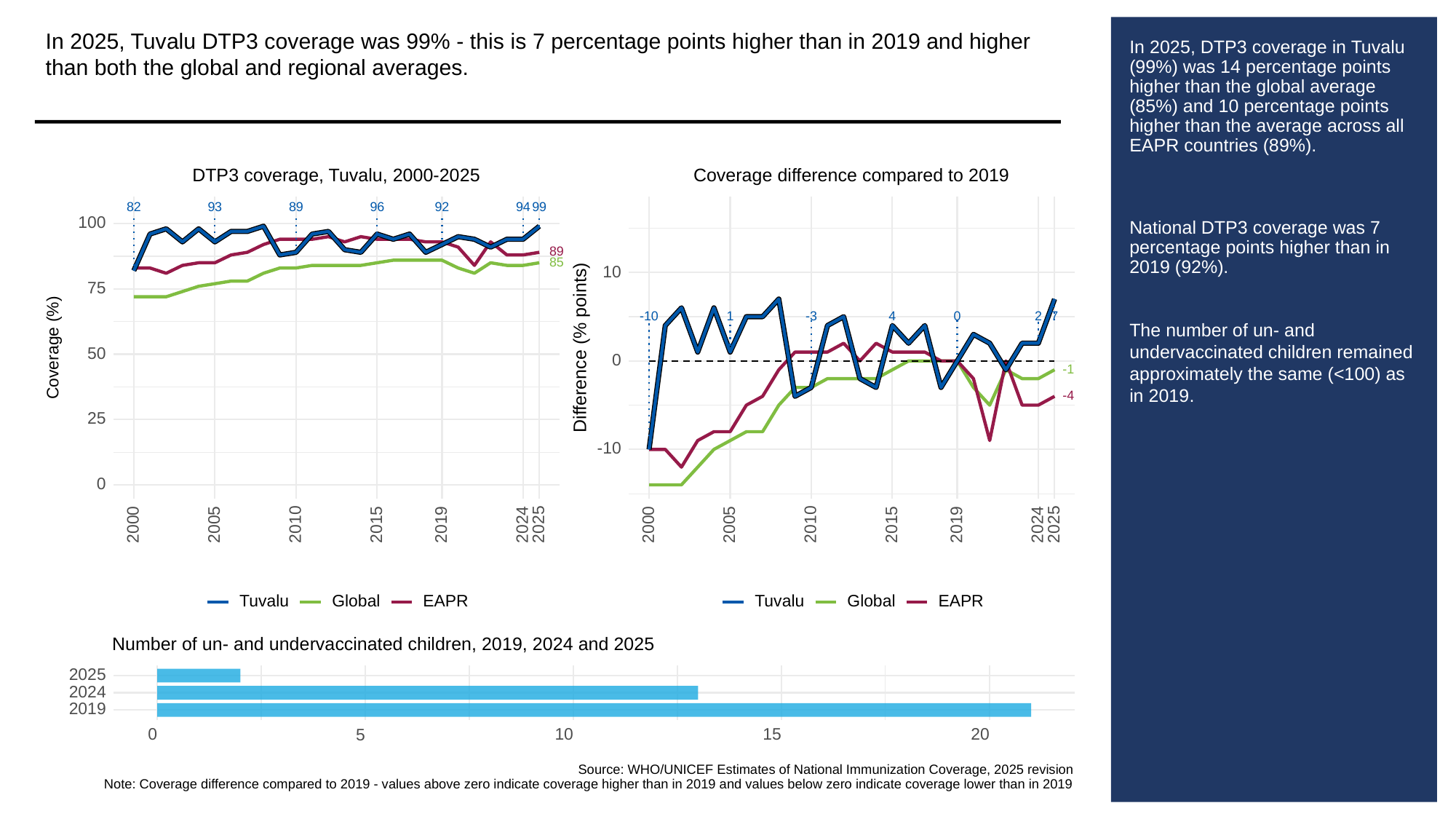

In 2025, Tuvalu DTP3 coverage was 99% - this is 7 percentage points higher than in 2019 and higher than both the global and regional averages.
# In 2025, DTP3 coverage in Tuvalu (99%) was 14 percentage points higher than the global average (85%) and 10 percentage points higher than the average across all EAPR countries (89%).

National DTP3 coverage was 7 percentage points higher than in 2019 (92%).

The number of un- and undervaccinated children remained approximately the same (<100) as in 2019.

Coverage difference compared to 2019
DTP3 coverage, Tuvalu, 2000-2025

93
82
89
96
92
94
99
100

89

85

10

75

-3
-10
0
1
2
4
7

Difference (% points)
Coverage (%)

50

0

-1

-4

25

-10

0

2000
2005
2010
2015
2019
2024
2025
2000
2005
2010
2015
2019
2024
2025
Global
Global
Tuvalu
Tuvalu
EAPR
EAPR

Number of un- and undervaccinated children, 2019, 2024 and 2025

2025

2024

2019

0
10
15
20
5
Source: WHO/UNICEF Estimates of National Immunization Coverage, 2025 revision
Note: Coverage difference compared to 2019 - values above zero indicate coverage higher than in 2019 and values below zero indicate coverage lower than in 2019